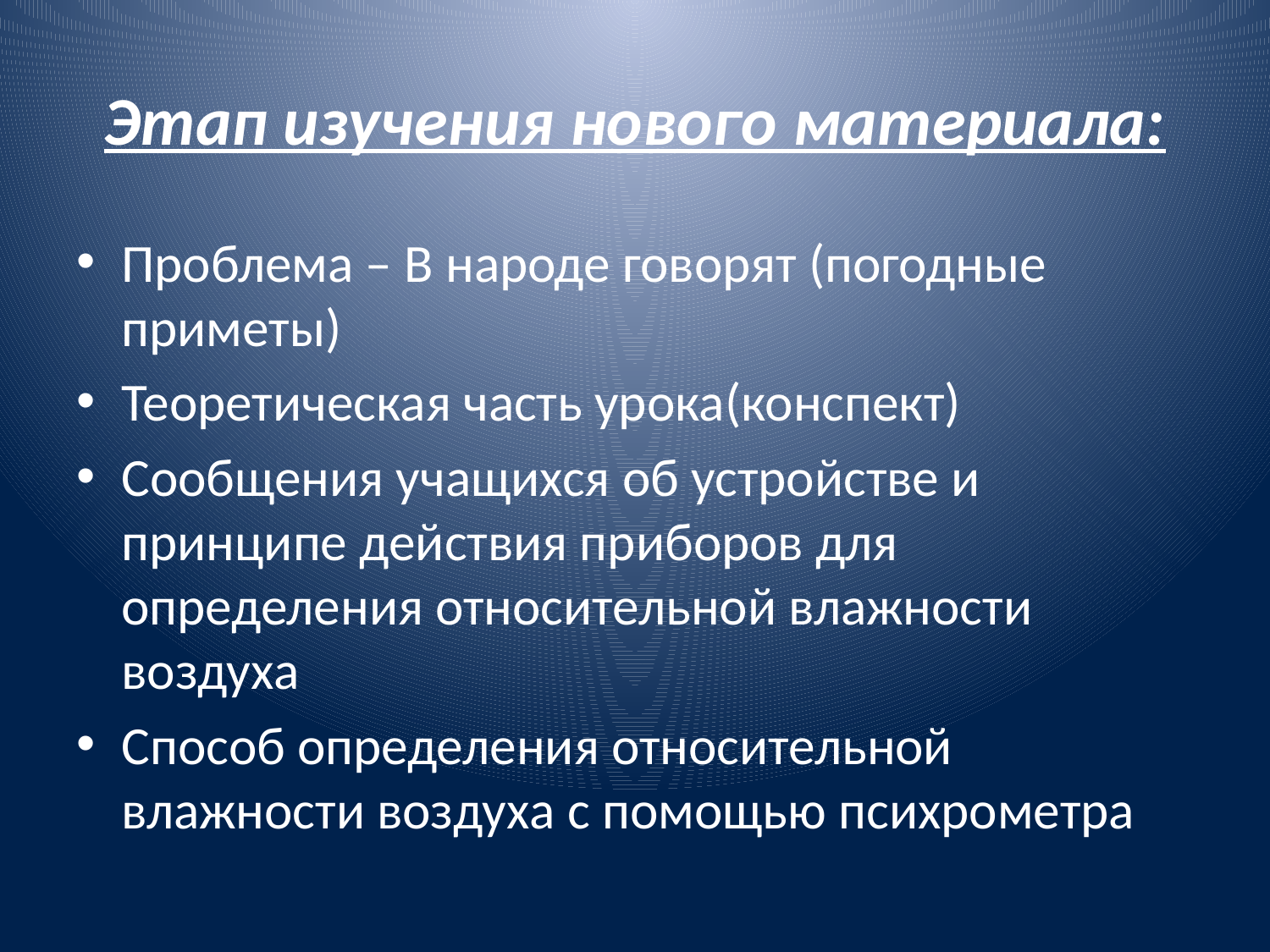

# Этап изучения нового материала:
Проблема – В народе говорят (погодные приметы)
Теоретическая часть урока(конспект)
Сообщения учащихся об устройстве и принципе действия приборов для определения относительной влажности воздуха
Способ определения относительной влажности воздуха с помощью психрометра